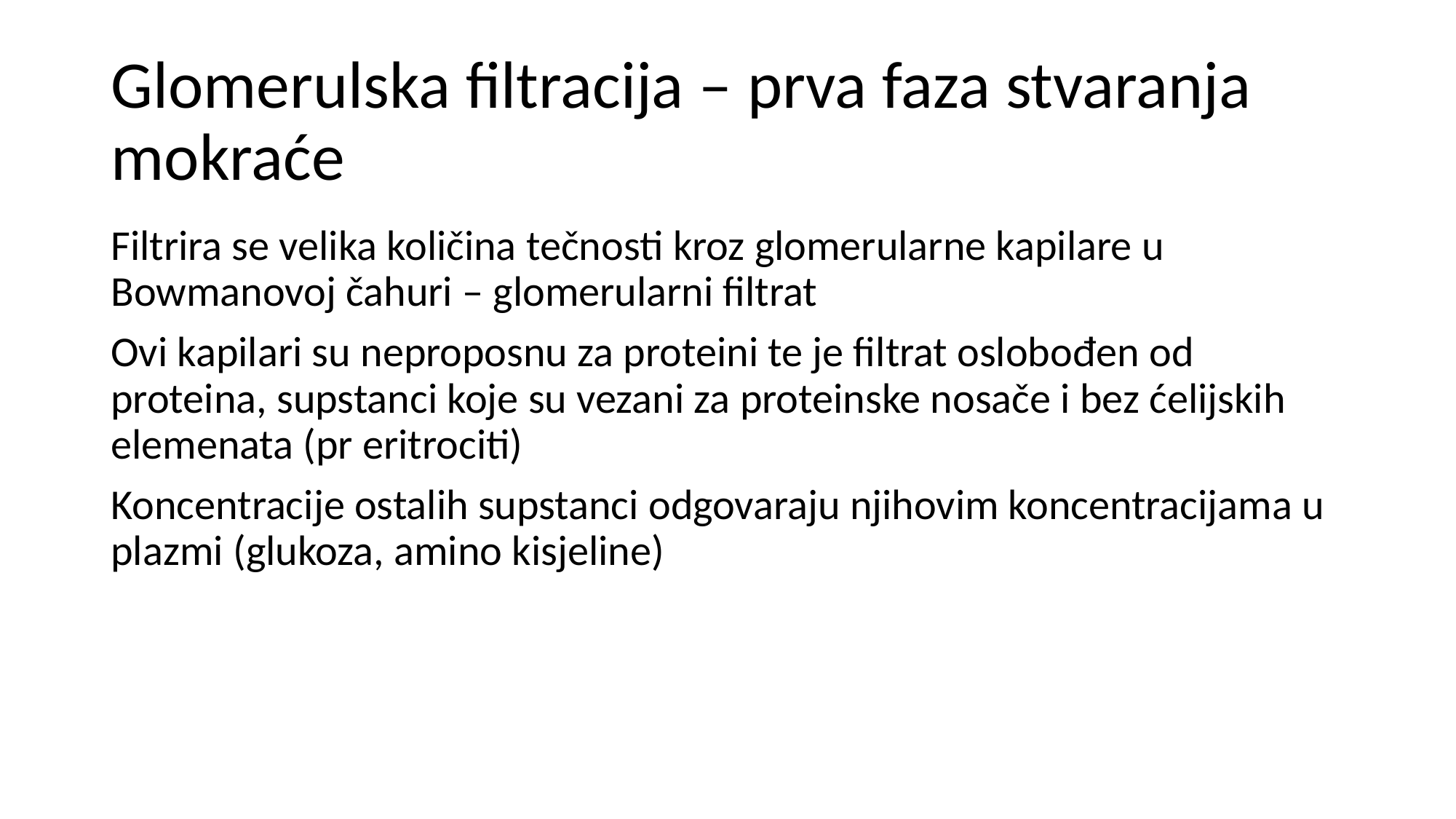

# Glomerulska filtracija – prva faza stvaranja mokraće
Filtrira se velika količina tečnosti kroz glomerularne kapilare u Bowmanovoj čahuri – glomerularni filtrat
Ovi kapilari su neproposnu za proteini te je filtrat oslobođen od proteina, supstanci koje su vezani za proteinske nosače i bez ćelijskih elemenata (pr eritrociti)
Koncentracije ostalih supstanci odgovaraju njihovim koncentracijama u plazmi (glukoza, amino kisjeline)